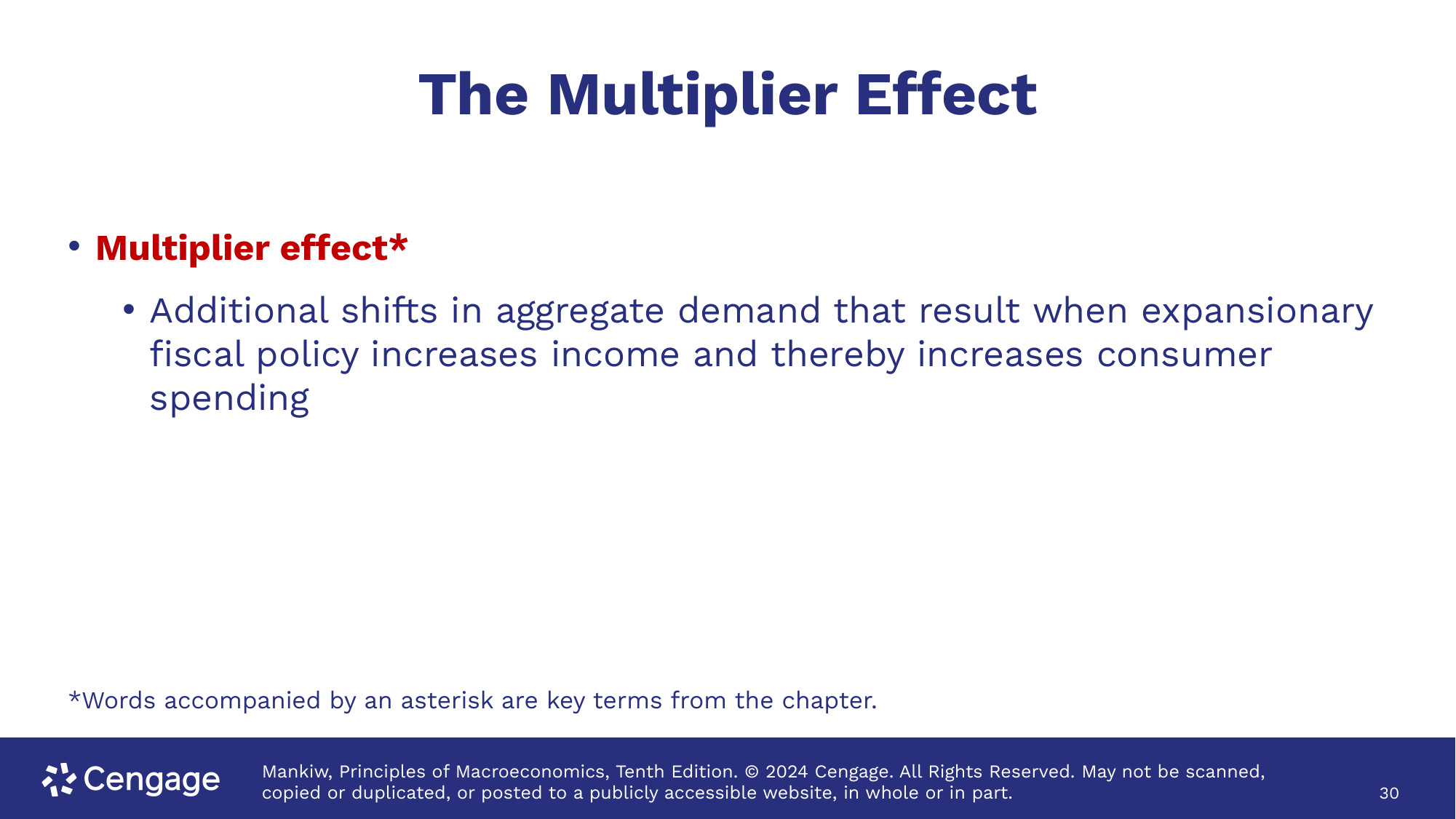

# The Multiplier Effect
Multiplier effect*
Additional shifts in aggregate demand that result when expansionary fiscal policy increases income and thereby increases consumer spending

*Words accompanied by an asterisk are key terms from the chapter.